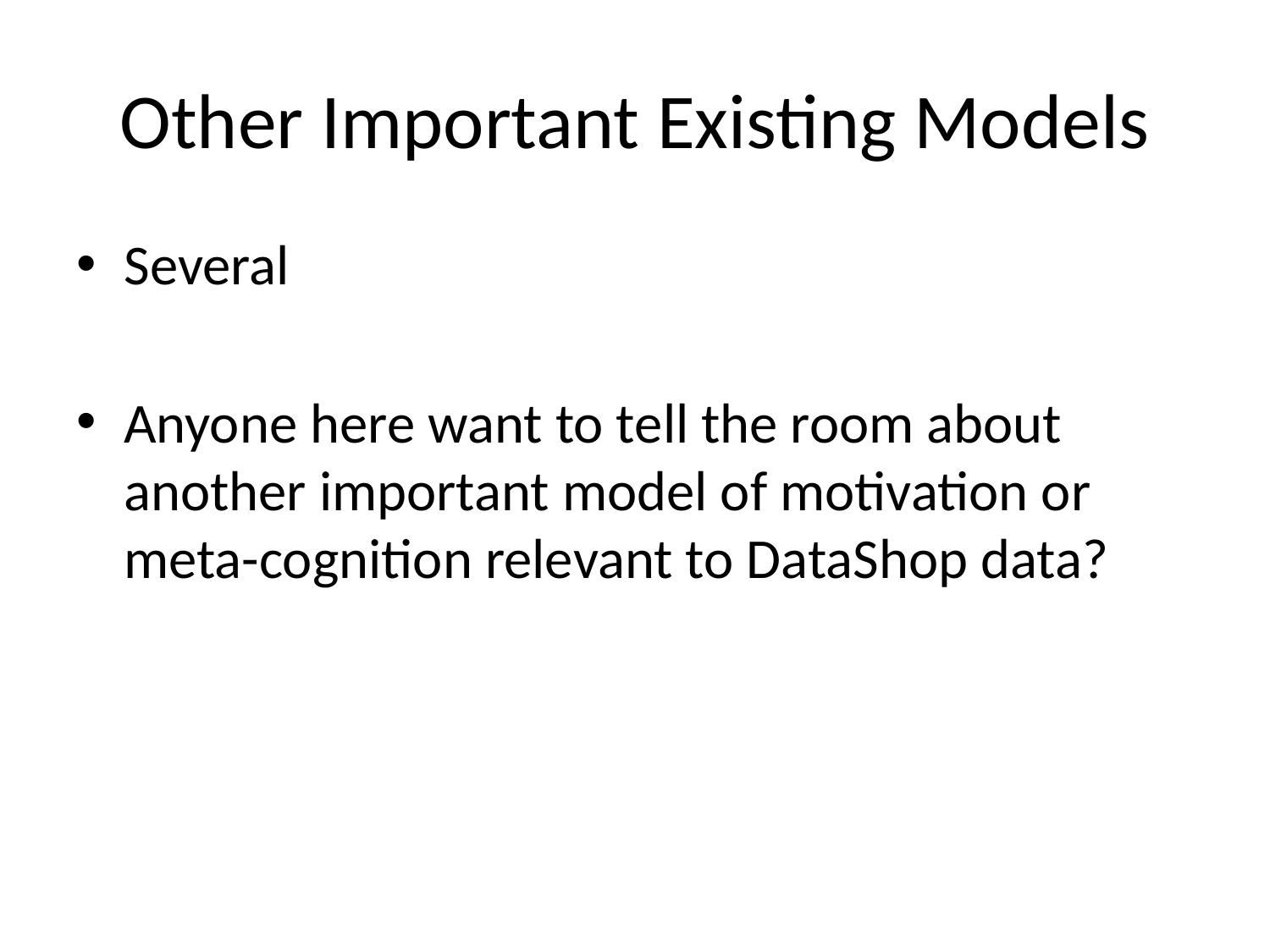

# Other Important Existing Models
Several

Anyone here want to tell the room about another important model of motivation or meta-cognition relevant to DataShop data?